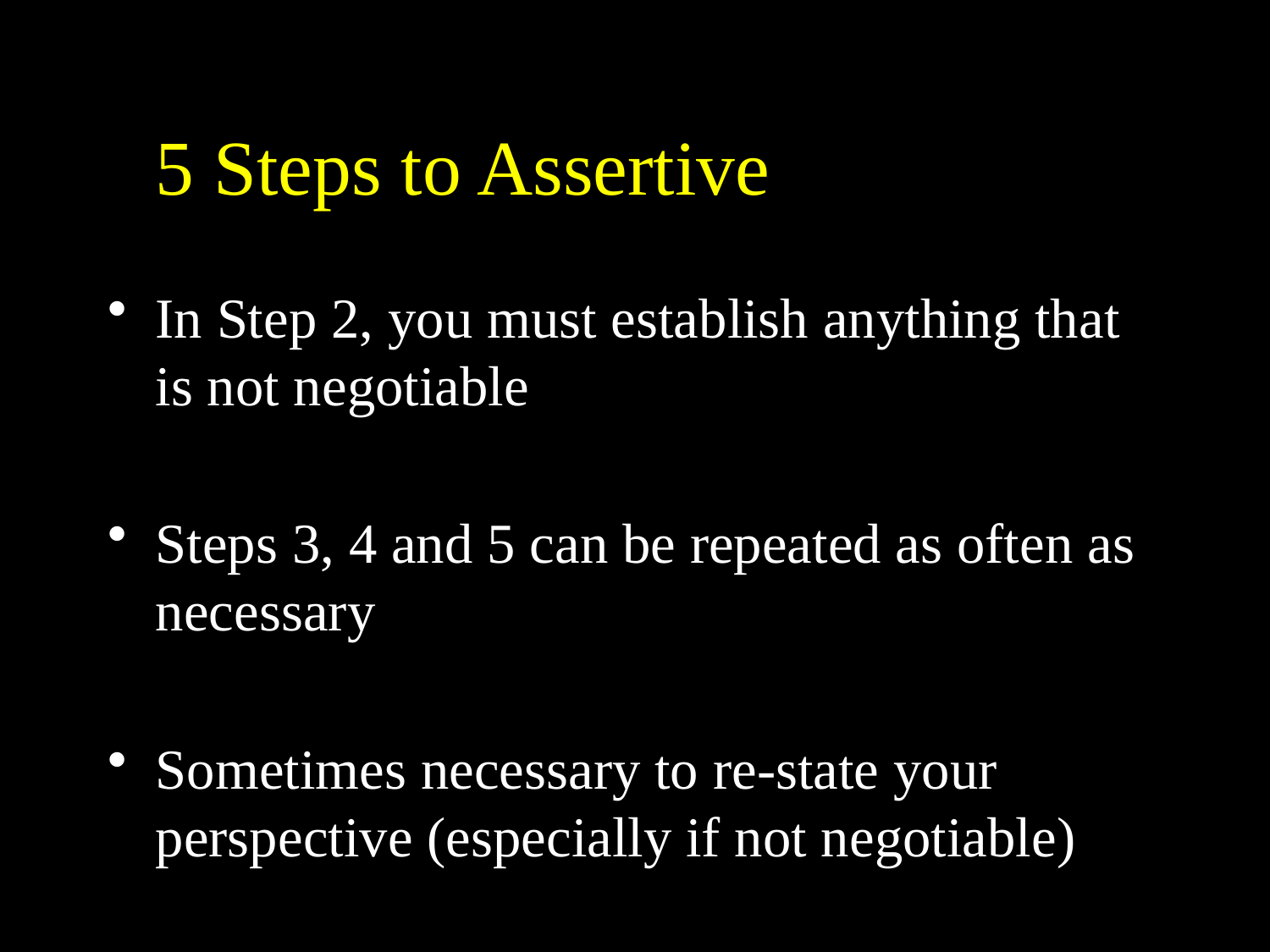

# 5 Steps to Assertive Behaviour
In Step 2, you must establish anything that is not negotiable

Steps 3, 4 and 5 can be repeated as often as necessary

Sometimes necessary to re-state your perspective (especially if not negotiable)